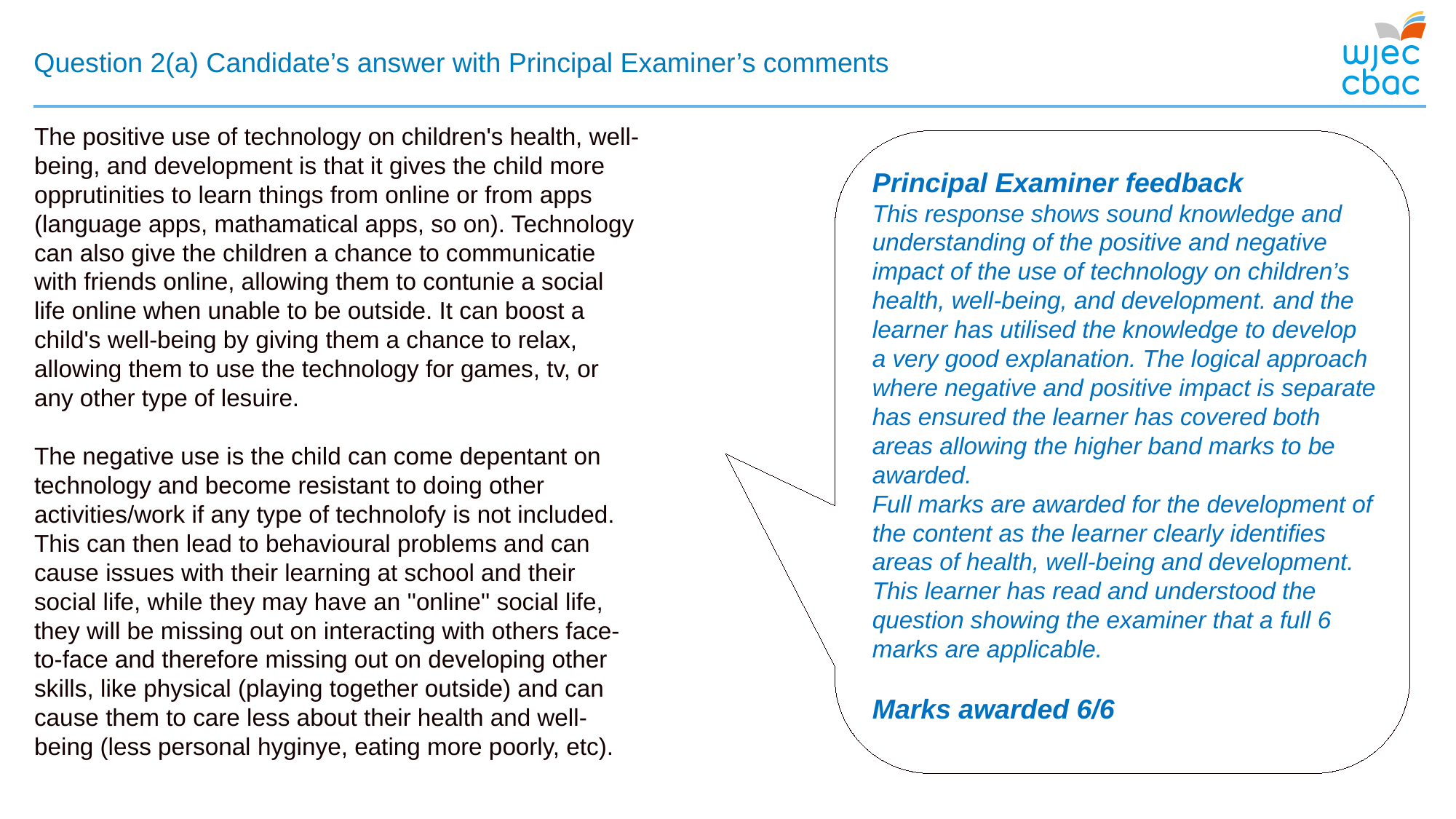

# Question 2(a) Candidate’s answer with Principal Examiner’s comments
The positive use of technology on children's health, well-being, and development is that it gives the child more opprutinities to learn things from online or from apps (language apps, mathamatical apps, so on). Technology can also give the children a chance to communicatie with friends online, allowing them to contunie a social life online when unable to be outside. It can boost a child's well-being by giving them a chance to relax, allowing them to use the technology for games, tv, or any other type of lesuire.

The negative use is the child can come depentant on technology and become resistant to doing other activities/work if any type of technolofy is not included. This can then lead to behavioural problems and can cause issues with their learning at school and their social life, while they may have an ''online'' social life, they will be missing out on interacting with others face-to-face and therefore missing out on developing other skills, like physical (playing together outside) and can cause them to care less about their health and well-being (less personal hyginye, eating more poorly, etc).

Principal Examiner feedback
This response shows sound knowledge and understanding of the positive and negative impact of the use of technology on children’s health, well-being, and development. and the learner has utilised the knowledge to develop a very good explanation. The logical approach where negative and positive impact is separate has ensured the learner has covered both areas allowing the higher band marks to be awarded.
Full marks are awarded for the development of the content as the learner clearly identifies areas of health, well-being and development. This learner has read and understood the question showing the examiner that a full 6 marks are applicable.

Marks awarded 6/6